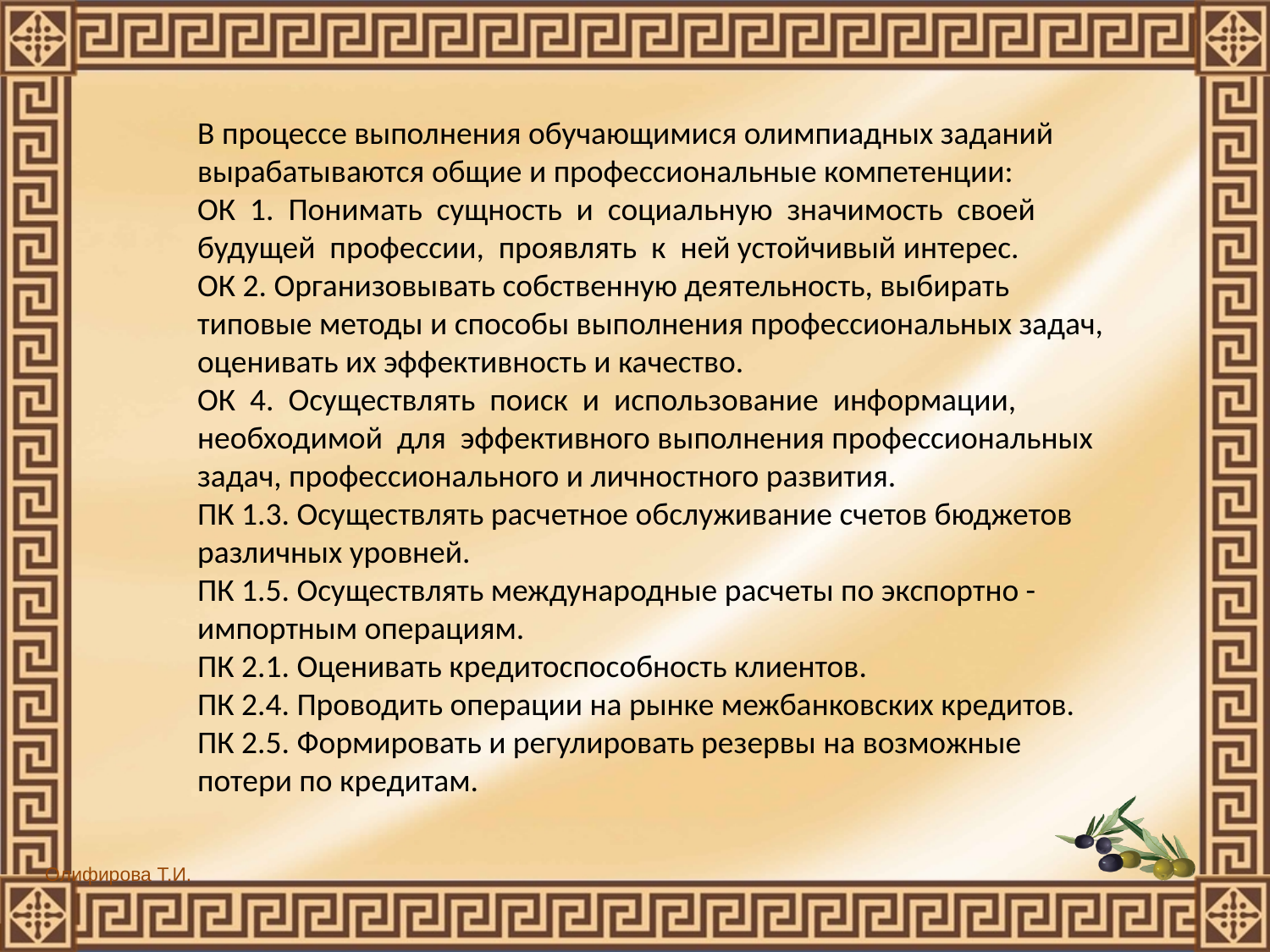

В процессе выполнения обучающимися олимпиадных заданий вырабатываются общие и профессиональные компетенции:
ОК  1.  Понимать  сущность  и  социальную  значимость  своей  будущей  профессии,  проявлять  к  ней устойчивый интерес.
ОК 2. Организовывать собственную деятельность, выбирать типовые методы и способы выполнения профессиональных задач, оценивать их эффективность и качество.
ОК  4.  Осуществлять  поиск  и  использование  информации,  необходимой  для  эффективного выполнения профессиональных задач, профессионального и личностного развития.
ПК 1.3. Осуществлять расчетное обслуживание счетов бюджетов различных уровней.
ПК 1.5. Осуществлять международные расчеты по экспортно -импортным операциям.
ПК 2.1. Оценивать кредитоспособность клиентов.
ПК 2.4. Проводить операции на рынке межбанковских кредитов.
ПК 2.5. Формировать и регулировать резервы на возможные потери по кредитам.